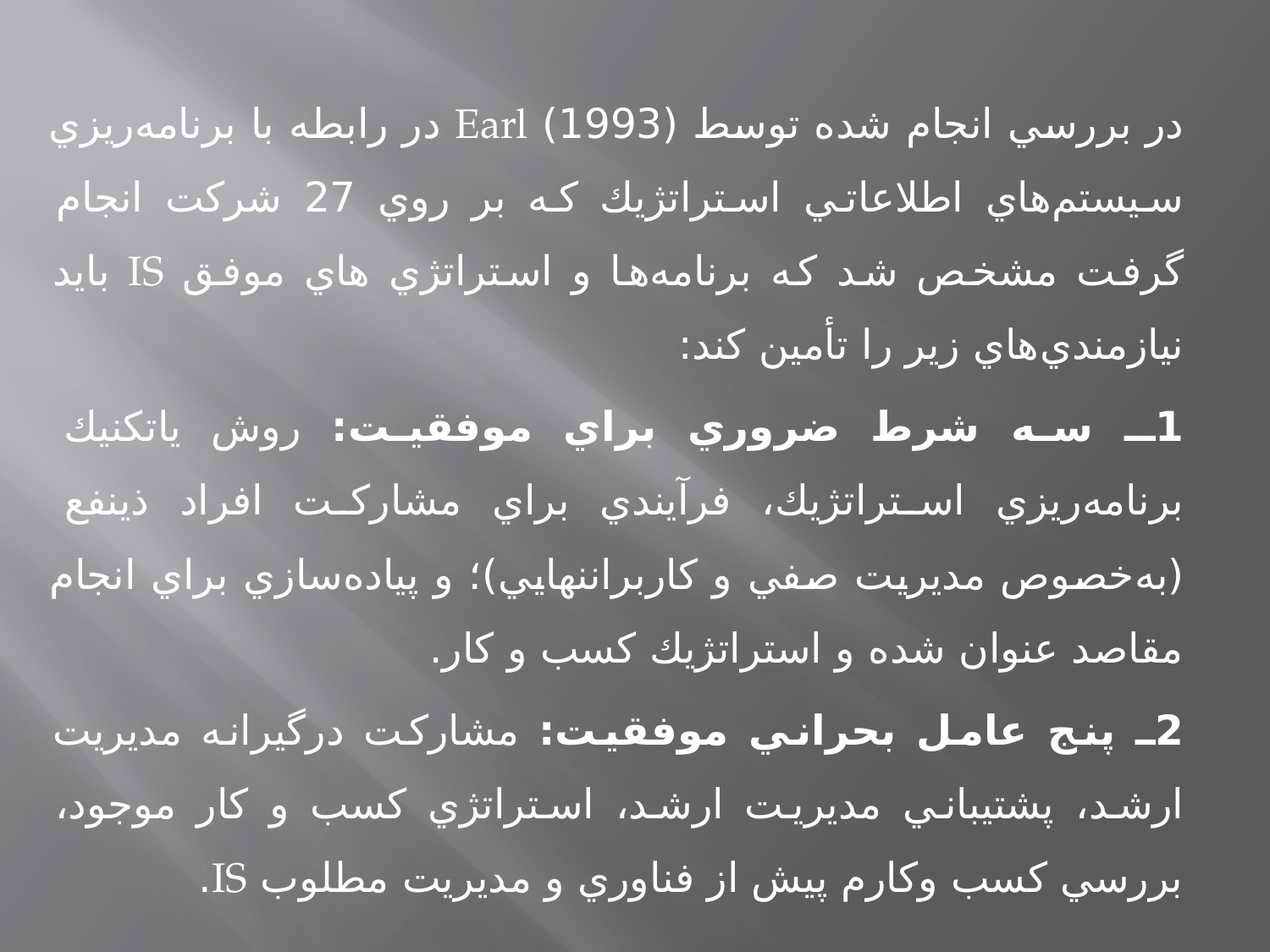

در بررسي انجام شده توسط (1993) Earl در رابطه با برنامه‌ريزي سيستم‌هاي اطلاعاتي استراتژيك كه بر روي 27 شركت انجام گرفت مشخص شد كه برنامه‌ها و استراتژي هاي موفق IS بايد نيازمندي‌هاي زير را تأمين كند:
1ـ سه شرط ضروري براي موفقيت: روش ياتكنيك برنامه‌ريزي استراتژيك، فرآيندي براي مشاركت افراد ذينفع (به‌خصوص مديريت صفي و كاربراننهايي)؛ و پياده‌سازي براي انجام مقاصد عنوان شده و استراتژيك كسب و كار.
2ـ پنج عامل بحراني موفقيت: مشاركت درگيرانه مديريت ارشد، پشتيباني مديريت ارشد، استراتژي كسب و كار موجود، بررسي كسب وكارم پيش از فناوري و مديريت مطلوب IS.